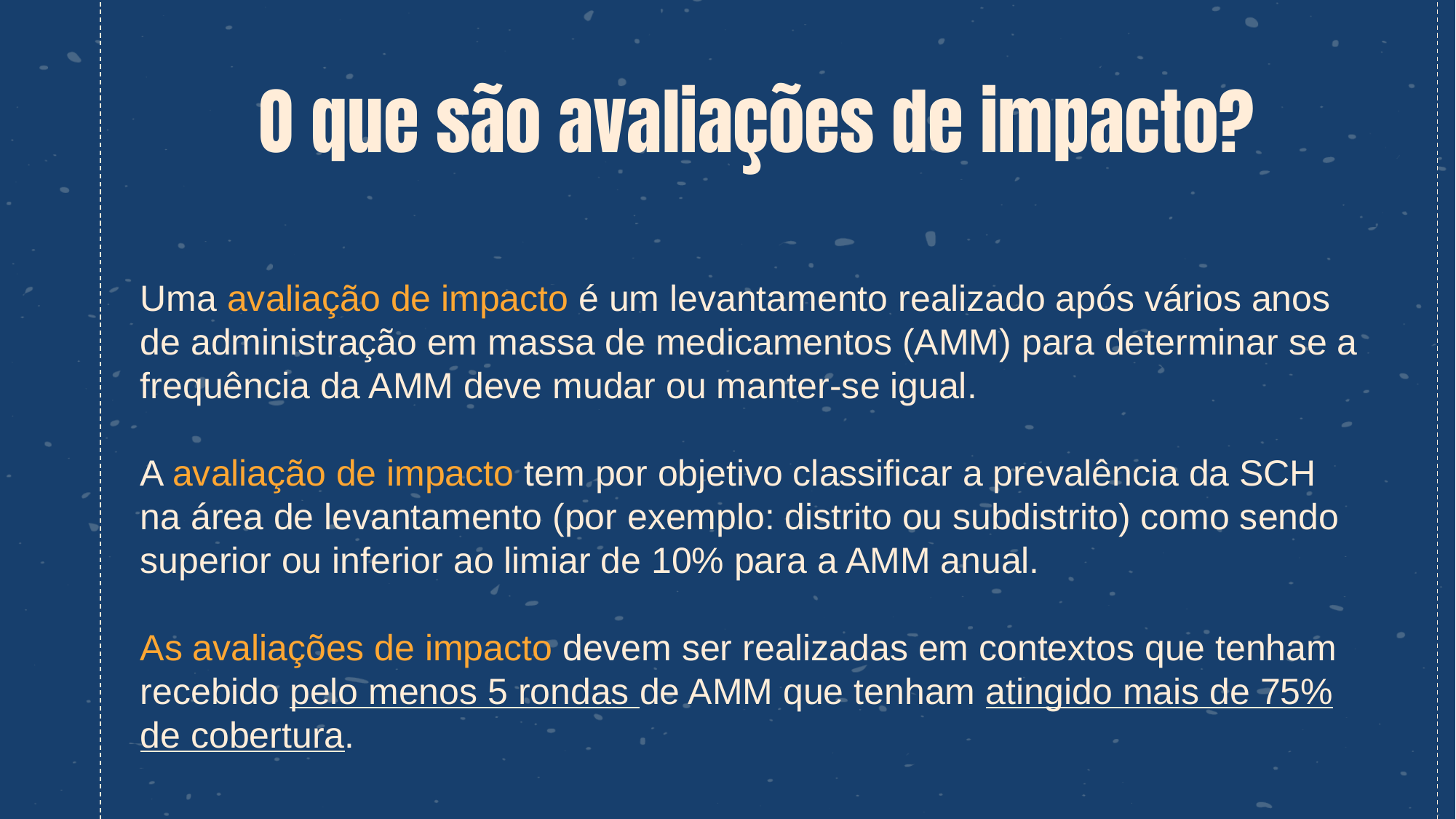

# O que são avaliações de impacto?
Uma avaliação de impacto é um levantamento realizado após vários anos de administração em massa de medicamentos (AMM) para determinar se a frequência da AMM deve mudar ou manter-se igual.

A avaliação de impacto tem por objetivo classificar a prevalência da SCH na área de levantamento (por exemplo: distrito ou subdistrito) como sendo superior ou inferior ao limiar de 10% para a AMM anual.

As avaliações de impacto devem ser realizadas em contextos que tenham recebido pelo menos 5 rondas de AMM que tenham atingido mais de 75% de cobertura.